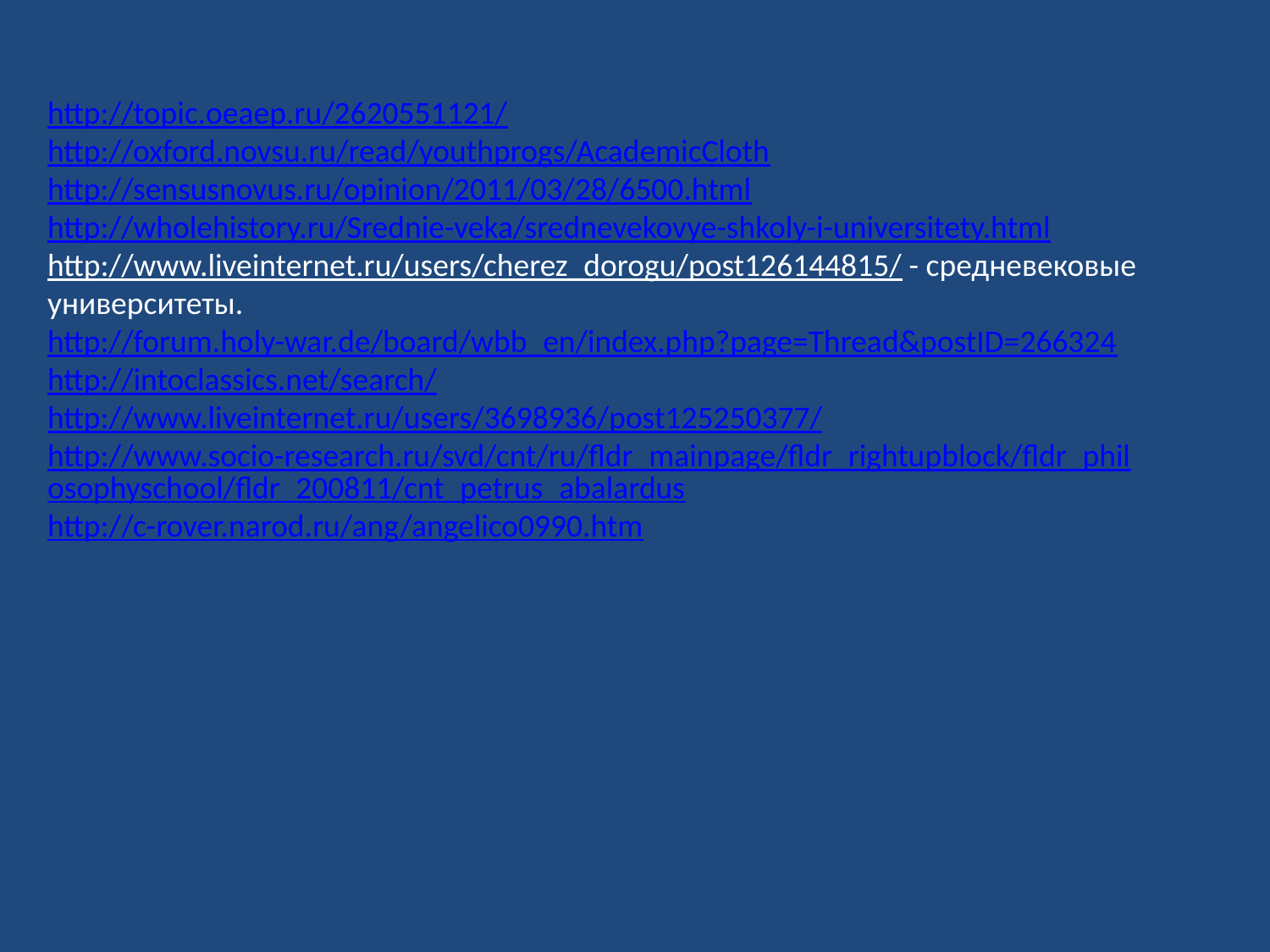

http://topic.oeaep.ru/2620551121/
http://oxford.novsu.ru/read/youthprogs/AcademicCloth
http://sensusnovus.ru/opinion/2011/03/28/6500.html
http://wholehistory.ru/Srednie-veka/srednevekovye-shkoly-i-universitety.html
http://www.liveinternet.ru/users/cherez_dorogu/post126144815/ - средневековые университеты.
http://forum.holy-war.de/board/wbb_en/index.php?page=Thread&postID=266324
http://intoclassics.net/search/
http://www.liveinternet.ru/users/3698936/post125250377/
http://www.socio-research.ru/svd/cnt/ru/fldr_mainpage/fldr_rightupblock/fldr_philosophyschool/fldr_200811/cnt_petrus_abalardus
http://c-rover.narod.ru/ang/angelico0990.htm